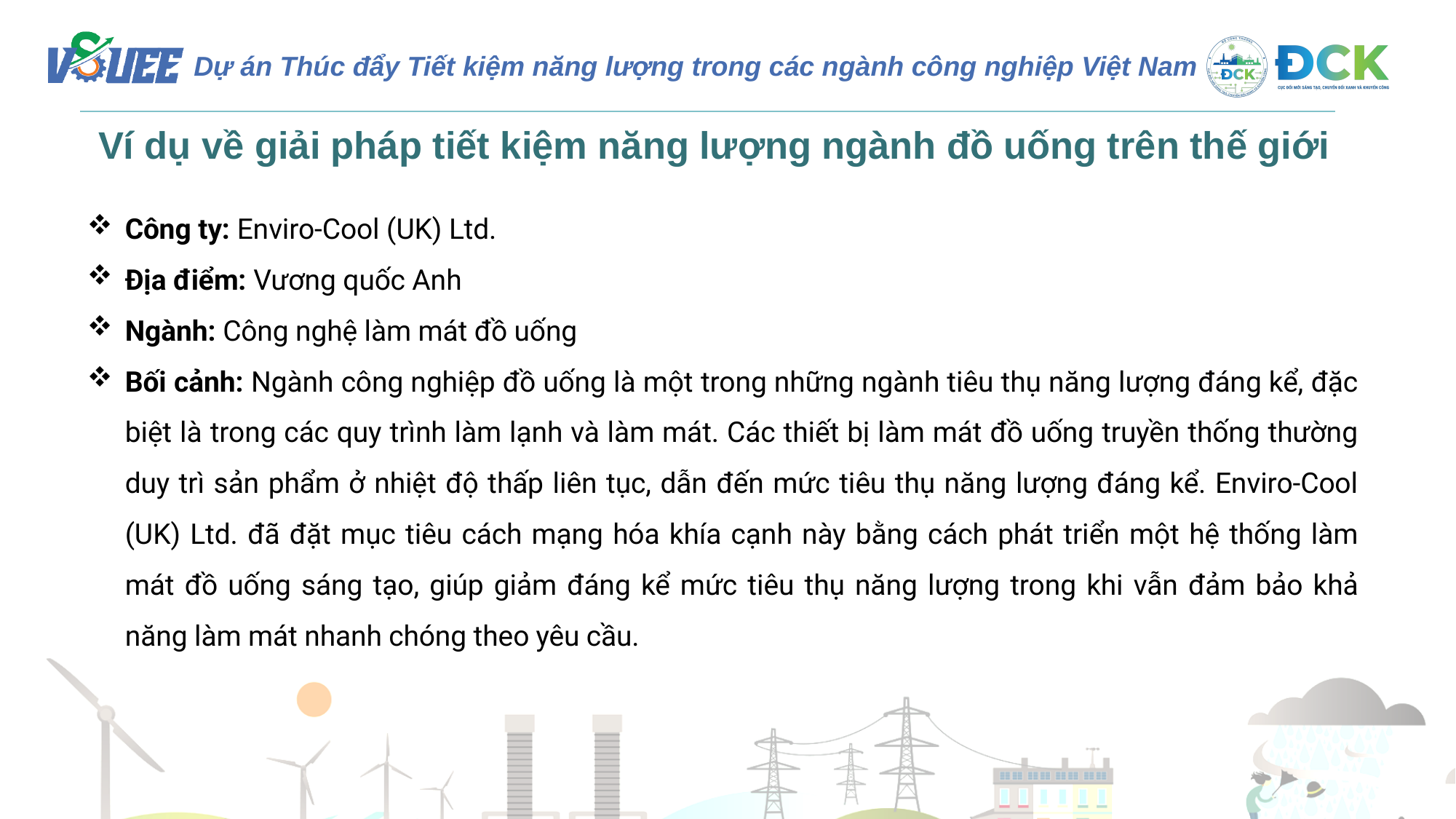

Ví dụ về giải pháp tiết kiệm năng lượng ngành đồ uống trên thế giới
Công ty: Enviro-Cool (UK) Ltd.
Địa điểm: Vương quốc Anh
Ngành: Công nghệ làm mát đồ uống
Bối cảnh: Ngành công nghiệp đồ uống là một trong những ngành tiêu thụ năng lượng đáng kể, đặc biệt là trong các quy trình làm lạnh và làm mát. Các thiết bị làm mát đồ uống truyền thống thường duy trì sản phẩm ở nhiệt độ thấp liên tục, dẫn đến mức tiêu thụ năng lượng đáng kể. Enviro-Cool (UK) Ltd. đã đặt mục tiêu cách mạng hóa khía cạnh này bằng cách phát triển một hệ thống làm mát đồ uống sáng tạo, giúp giảm đáng kể mức tiêu thụ năng lượng trong khi vẫn đảm bảo khả năng làm mát nhanh chóng theo yêu cầu.